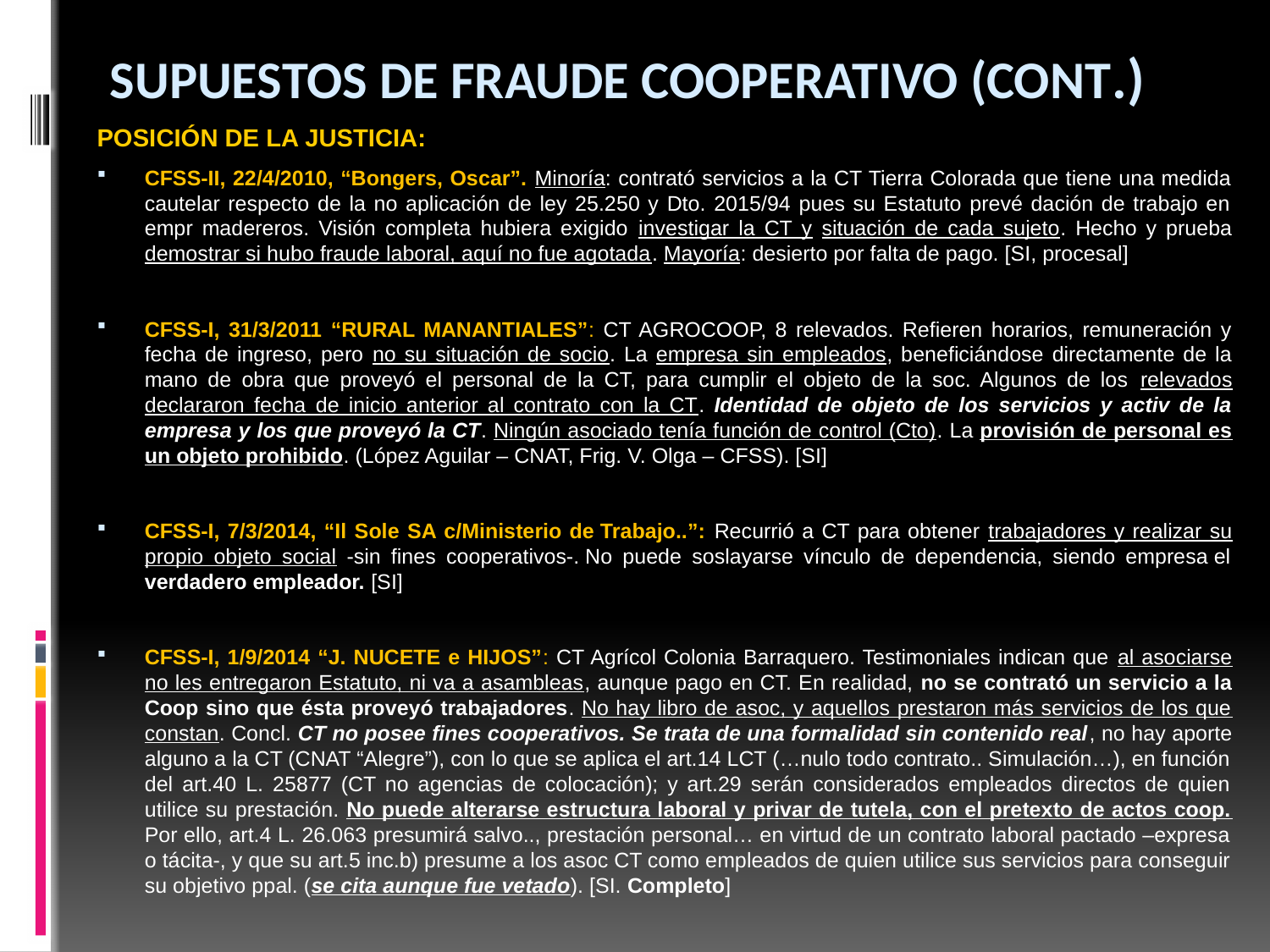

# Supuestos de fraude cooperativo (cont.)
POSICIÓN DE LA JUSTICIA:
CFSS-II, 22/4/2010, “Bongers, Oscar”. Minoría: contrató servicios a la CT Tierra Colorada que tiene una medida cautelar respecto de la no aplicación de ley 25.250 y Dto. 2015/94 pues su Estatuto prevé dación de trabajo en empr madereros. Visión completa hubiera exigido investigar la CT y situación de cada sujeto. Hecho y prueba demostrar si hubo fraude laboral, aquí no fue agotada. Mayoría: desierto por falta de pago. [SI, procesal]

CFSS-I, 31/3/2011 “RURAL MANANTIALES”: CT AGROCOOP, 8 relevados. Refieren horarios, remuneración y fecha de ingreso, pero no su situación de socio. La empresa sin empleados, beneficiándose directamente de la mano de obra que proveyó el personal de la CT, para cumplir el objeto de la soc. Algunos de los relevados declararon fecha de inicio anterior al contrato con la CT. Identidad de objeto de los servicios y activ de la empresa y los que proveyó la CT. Ningún asociado tenía función de control (Cto). La provisión de personal es un objeto prohibido. (López Aguilar – CNAT, Frig. V. Olga – CFSS). [SI]

CFSS-I, 7/3/2014, “Il Sole SA c/Ministerio de Trabajo..”: Recurrió a CT para obtener trabajadores y realizar su propio objeto social -sin fines cooperativos-. No puede soslayarse vínculo de dependencia, siendo empresa el verdadero empleador. [SI]

CFSS-I, 1/9/2014 “J. NUCETE e HIJOS”: CT Agrícol Colonia Barraquero. Testimoniales indican que al asociarse no les entregaron Estatuto, ni va a asambleas, aunque pago en CT. En realidad, no se contrató un servicio a la Coop sino que ésta proveyó trabajadores. No hay libro de asoc, y aquellos prestaron más servicios de los que constan. Concl. CT no posee fines cooperativos. Se trata de una formalidad sin contenido real, no hay aporte alguno a la CT (CNAT “Alegre”), con lo que se aplica el art.14 LCT (…nulo todo contrato.. Simulación…), en función del art.40 L. 25877 (CT no agencias de colocación); y art.29 serán considerados empleados directos de quien utilice su prestación. No puede alterarse estructura laboral y privar de tutela, con el pretexto de actos coop. Por ello, art.4 L. 26.063 presumirá salvo.., prestación personal… en virtud de un contrato laboral pactado –expresa o tácita-, y que su art.5 inc.b) presume a los asoc CT como empleados de quien utilice sus servicios para conseguir su objetivo ppal. (se cita aunque fue vetado). [SI. Completo]